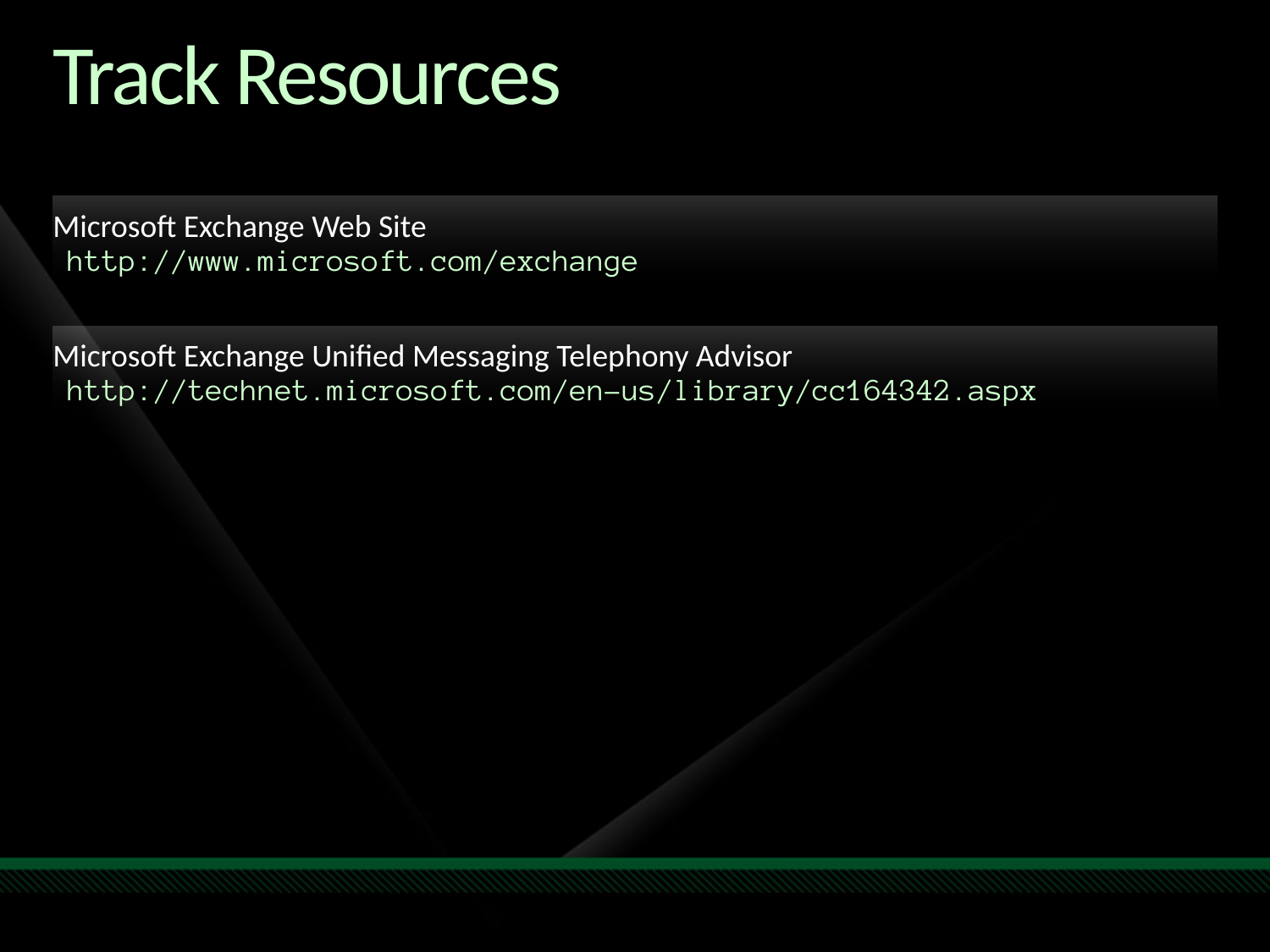

Required Slide
Track PMs will supply the content for this slide,
which will be inserted during
the final scrub.
# Track Resources
Microsoft Exchange Web Site
  http://www.microsoft.com/exchange
Microsoft Exchange Unified Messaging Telephony Advisor
  http://technet.microsoft.com/en-us/library/cc164342.aspx